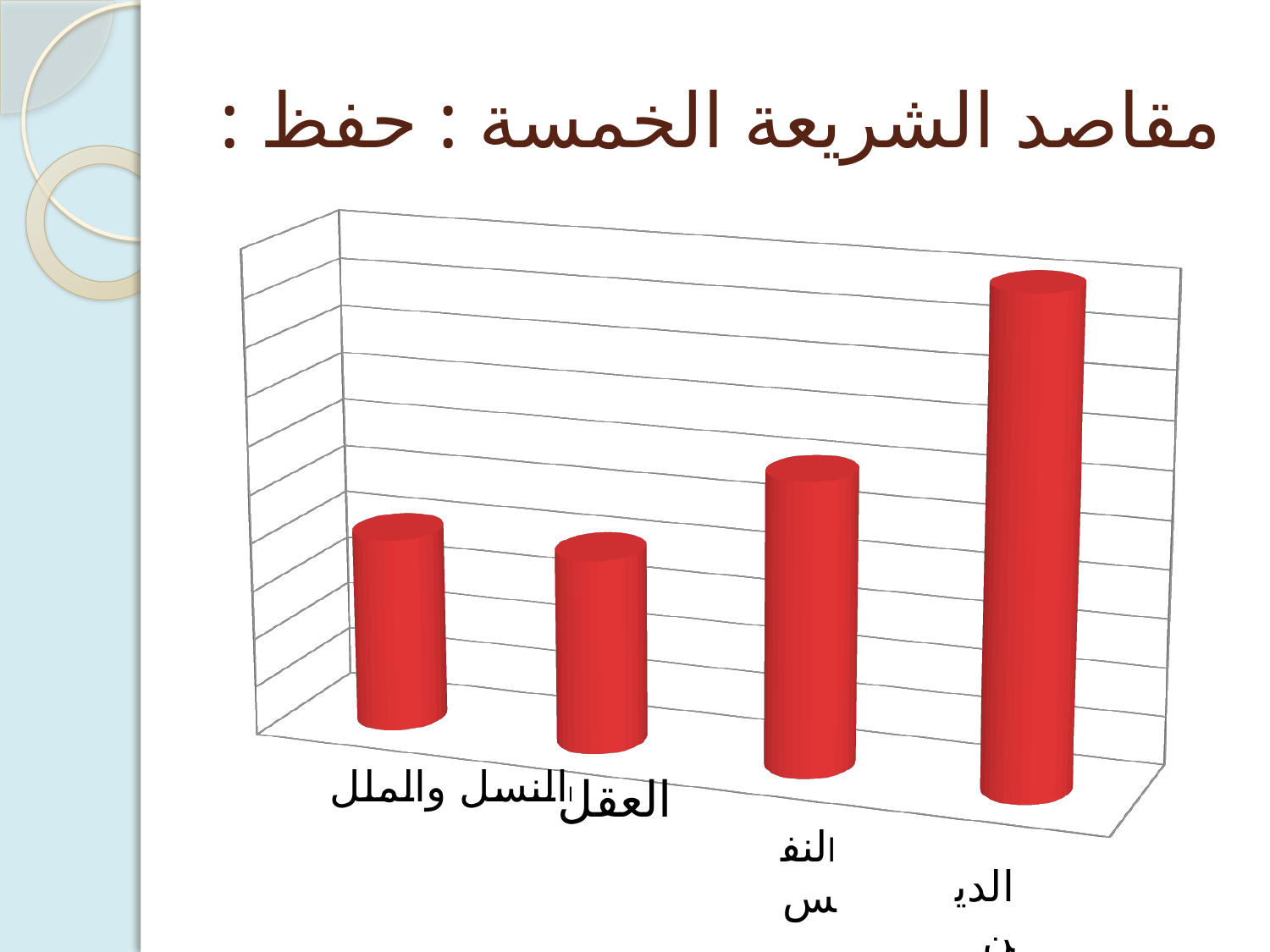

# مقاصد الشريعة الخمسة : حفظ :

[unsupported chart]

النفس
الدين